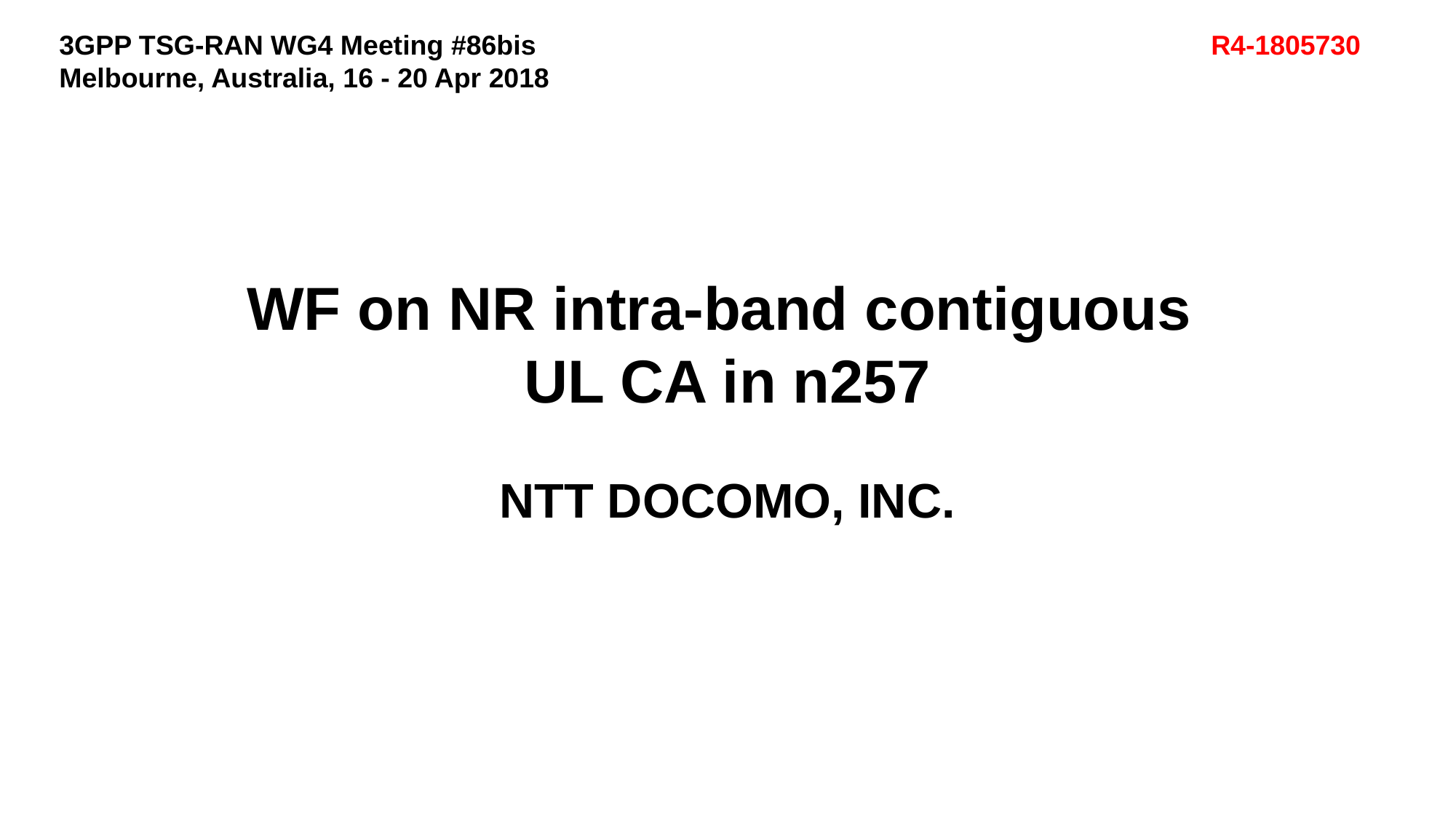

R4-1805730
3GPP TSG-RAN WG4 Meeting #86bis
Melbourne, Australia, 16 - 20 Apr 2018
# WF on NR intra-band contiguous UL CA in n257
NTT DOCOMO, INC.